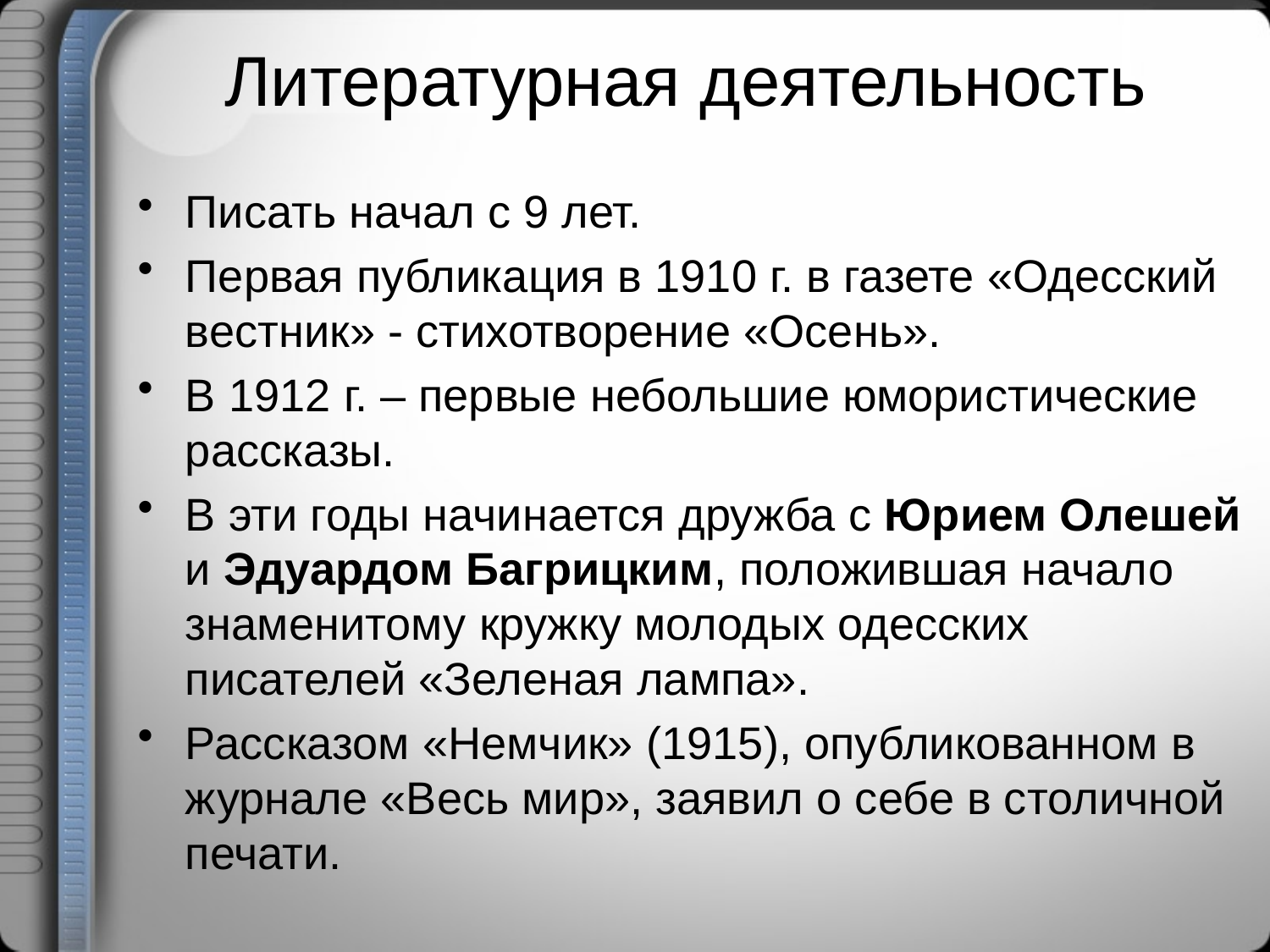

# Литературная деятельность
Писать начал с 9 лет.
Первая публикация в 1910 г. в газете «Одесский вестник» - стихотворение «Осень».
В 1912 г. – первые небольшие юмористические рассказы.
В эти годы начинается дружба с Юрием Олешей и Эдуардом Багрицким, положившая начало знаменитому кружку молодых одесских писателей «Зеленая лампа».
Рассказом «Немчик» (1915), опубликованном в журнале «Весь мир», заявил о себе в столичной печати.